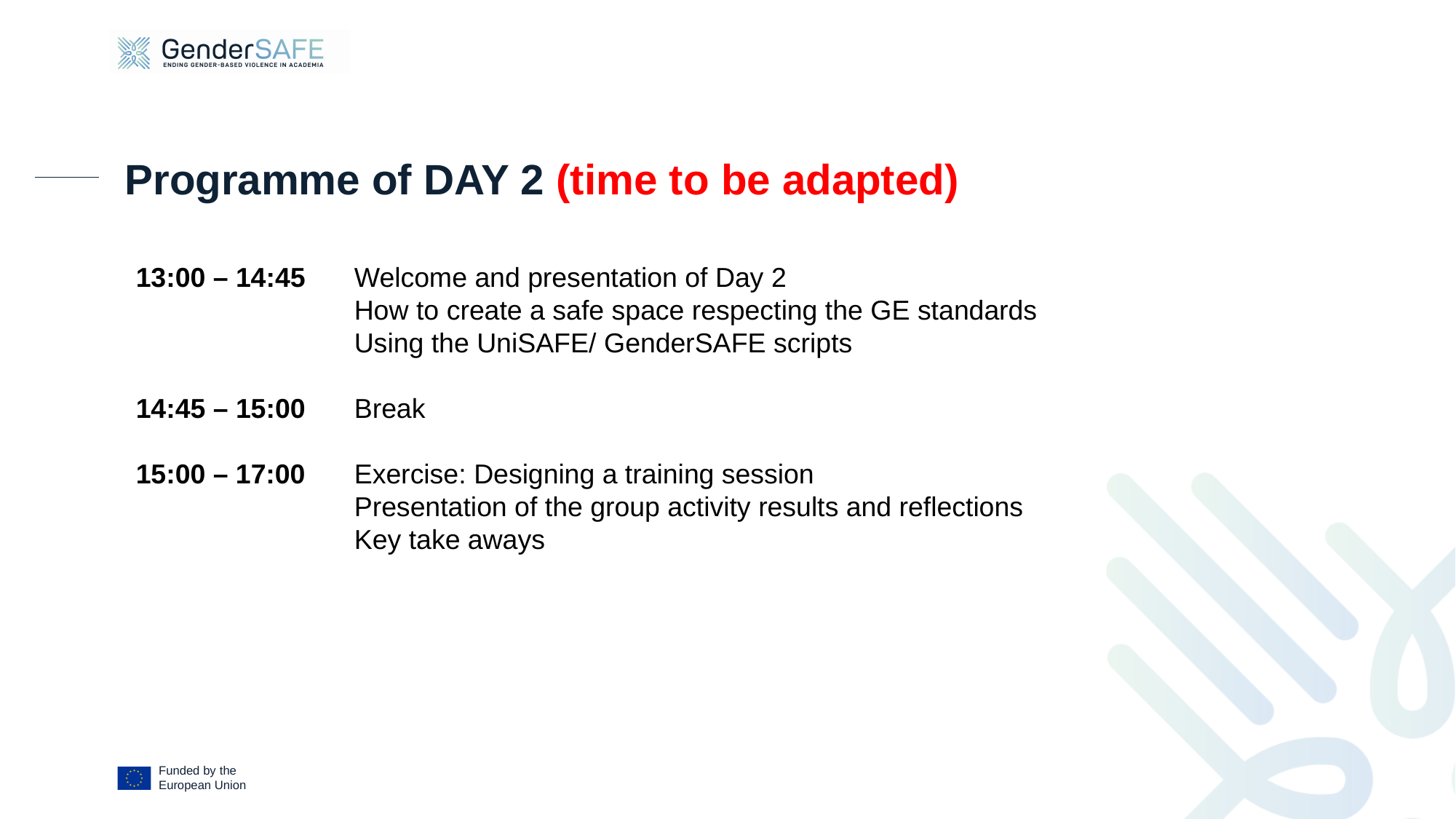

Programme of DAY 2 (time to be adapted)
13:00 – 14:45	Welcome and presentation of Day 2
		How to create a safe space respecting the GE standards
		Using the UniSAFE/ GenderSAFE scripts

14:45 – 15:00	Break

15:00 – 17:00	Exercise: Designing a training session
		Presentation of the group activity results and reflections
		Key take aways